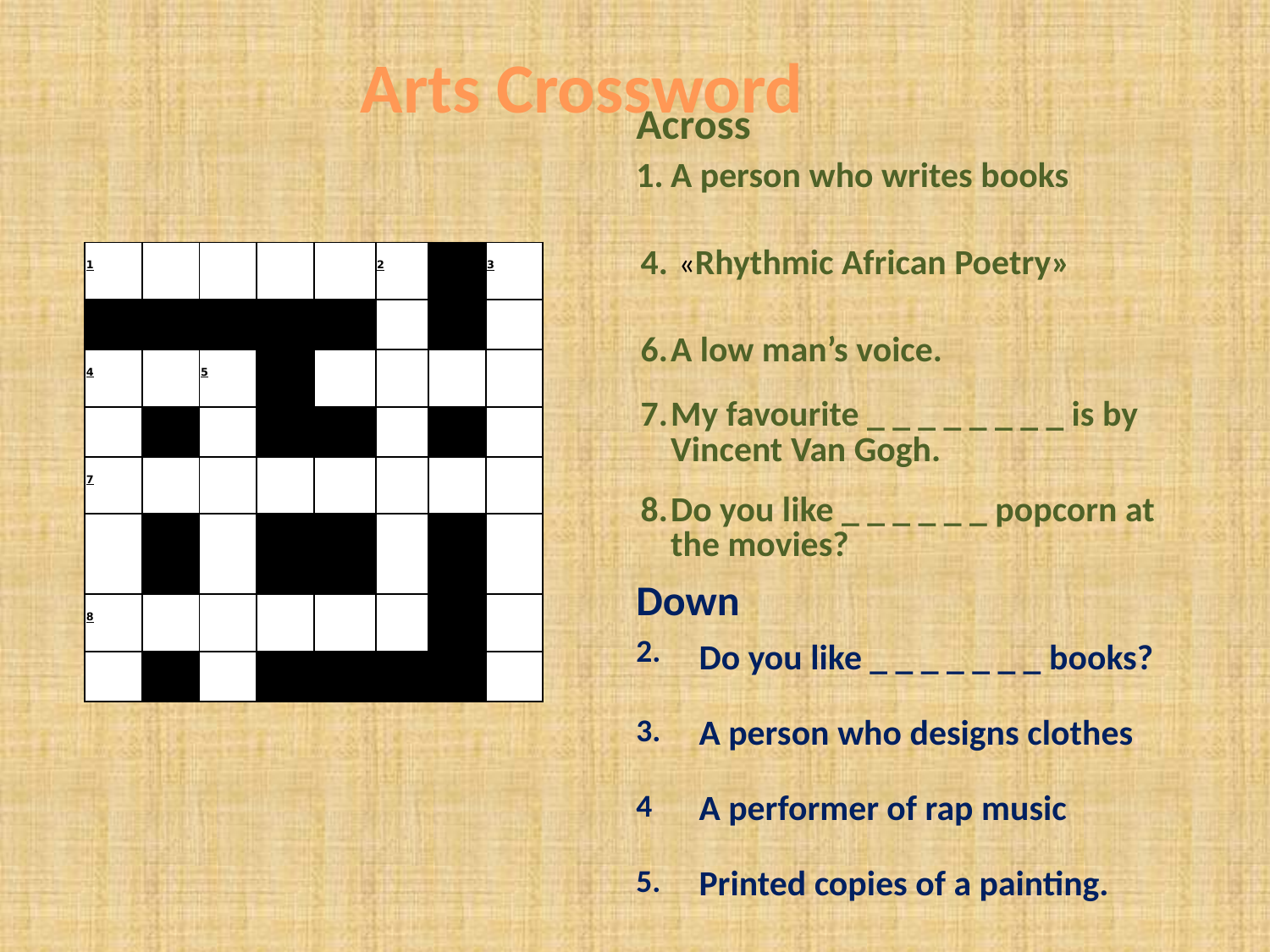

Arts Crossword
| Across |  |
| --- | --- |
| 1. | A person who writes books |
| 4. | «Rhythmic African Poetry» |
| 6. | A low man’s voice. |
| 7. | My favourite \_ \_ \_ \_ \_ \_ \_ \_ is by Vincent Van Gogh. |
| 8. | Do you like \_ \_ \_ \_ \_ \_ popcorn at the movies? |
| 1 |  |  |  |  | 2 |  | 3 |
| --- | --- | --- | --- | --- | --- | --- | --- |
|  |  |  |  |  |  |  |  |
| 4 |  | 5 |  |  |  |  |  |
|  |  |  |  |  |  |  |  |
| 7 |  |  |  |  |  |  |  |
|  |  |  |  |  |  |  |  |
| 8 |  |  |  |  |  |  |  |
|  |  |  |  |  |  |  |  |
| Down |  |
| --- | --- |
| 2. | Do you like \_ \_ \_ \_ \_ \_ \_ books? |
| 3. | A person who designs clothes |
| 4 | A performer of rap music |
| 5. | Printed copies of a painting. |